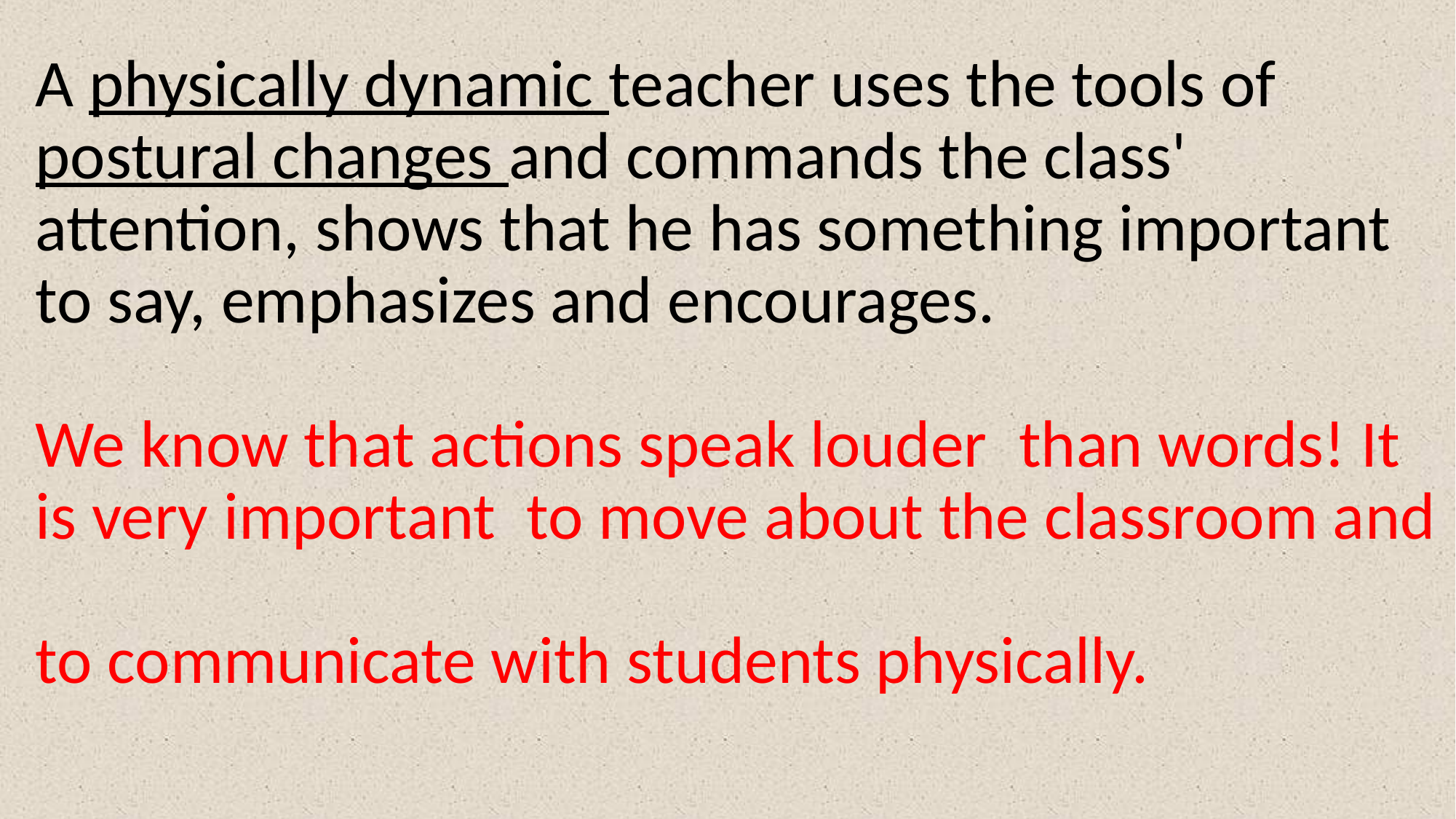

# A physically dynamic teacher uses the tools of postural changes and commands the class' attention, shows that he has something important to say, emphasizes and encourages. We know that actions speak louder  than words! It is very important  to move about the classroom and to communicate with students physically.